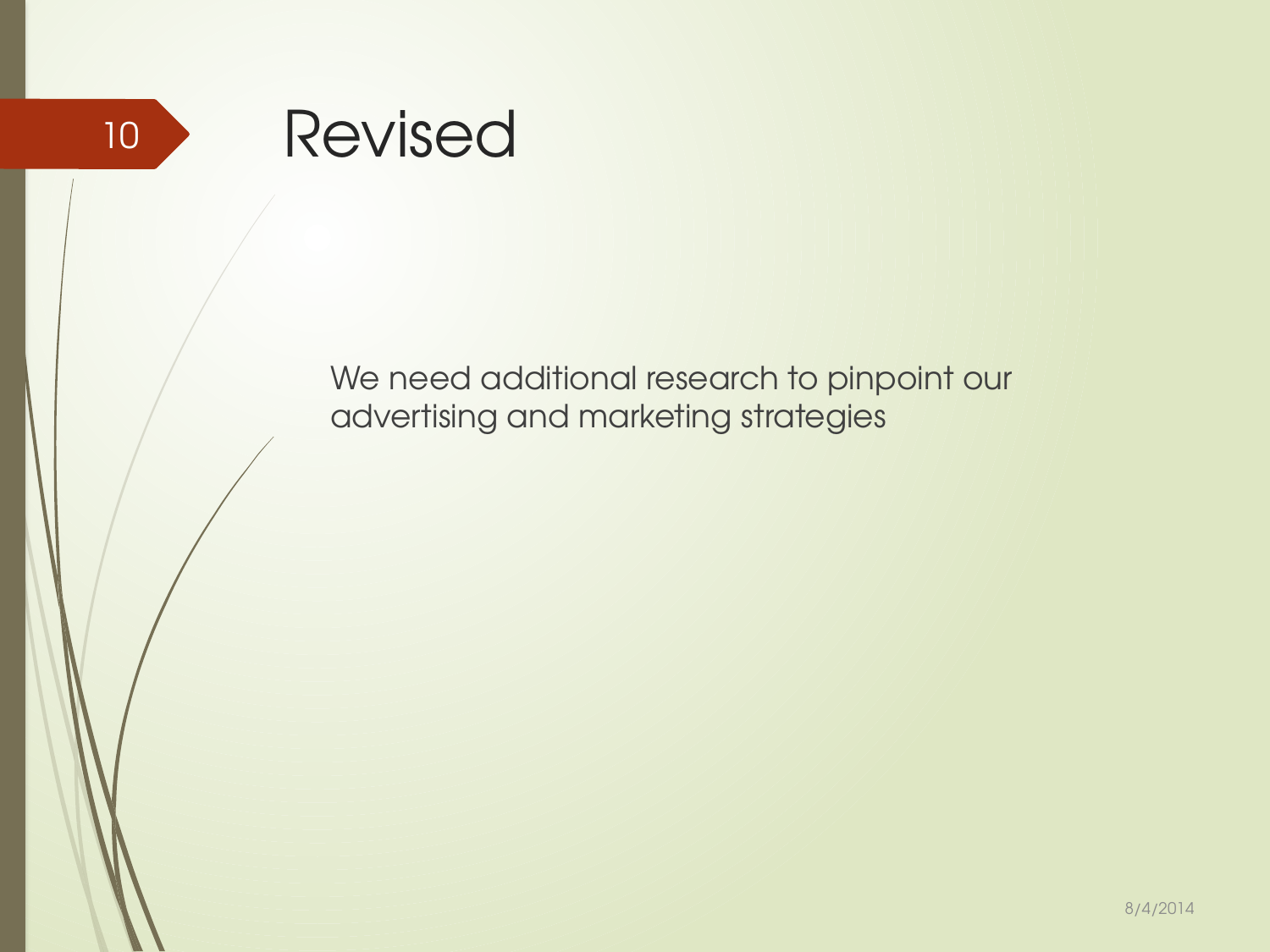

# Revised
10

	We need additional research to pinpoint our advertising and marketing strategies

8/4/2014